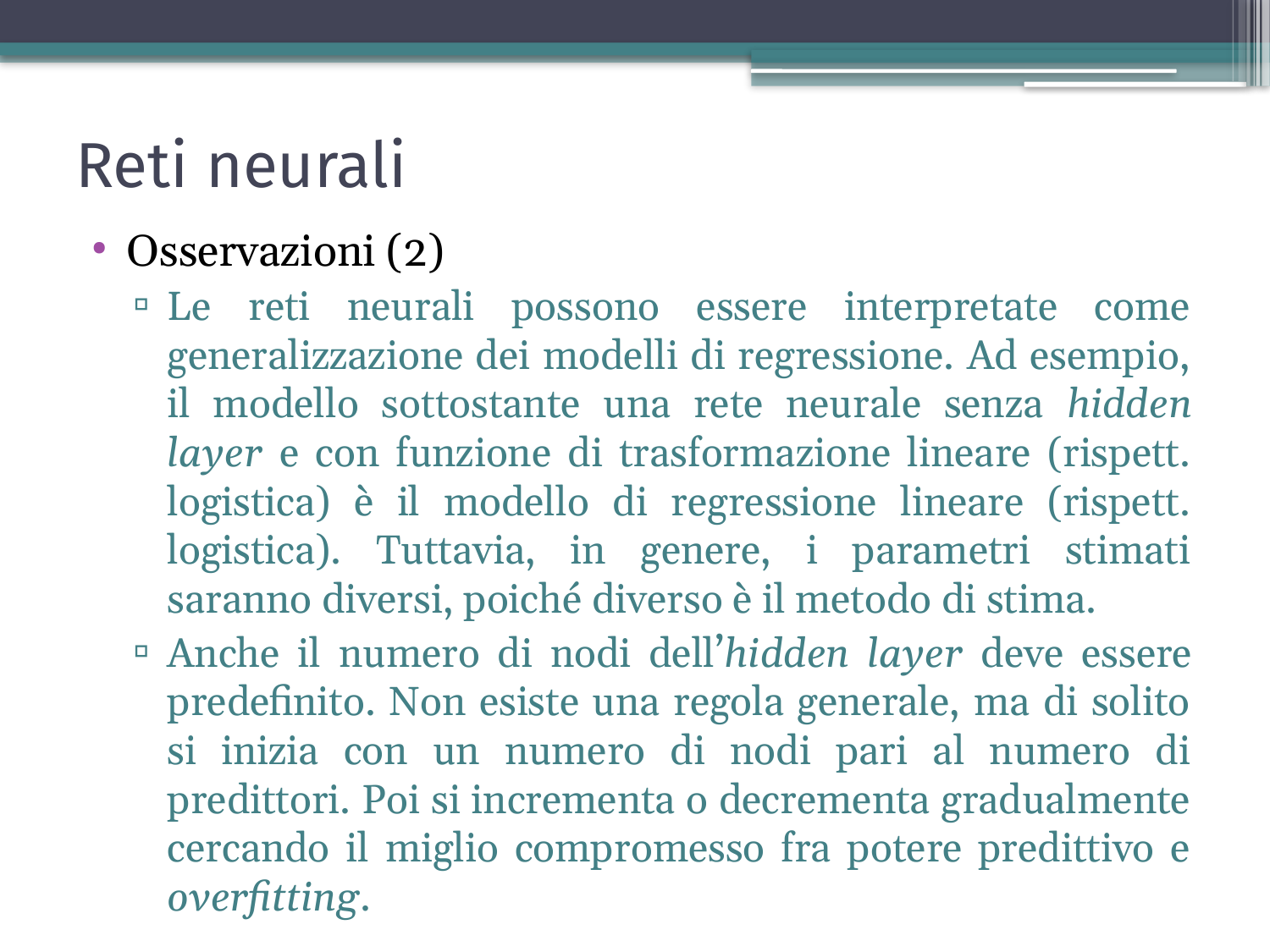

Reti neurali
Osservazioni (2)
Le reti neurali possono essere interpretate come generalizzazione dei modelli di regressione. Ad esempio, il modello sottostante una rete neurale senza hidden layer e con funzione di trasformazione lineare (rispett. logistica) è il modello di regressione lineare (rispett. logistica). Tuttavia, in genere, i parametri stimati saranno diversi, poiché diverso è il metodo di stima.
Anche il numero di nodi dell’hidden layer deve essere predefinito. Non esiste una regola generale, ma di solito si inizia con un numero di nodi pari al numero di predittori. Poi si incrementa o decrementa gradualmente cercando il miglio compromesso fra potere predittivo e overfitting.